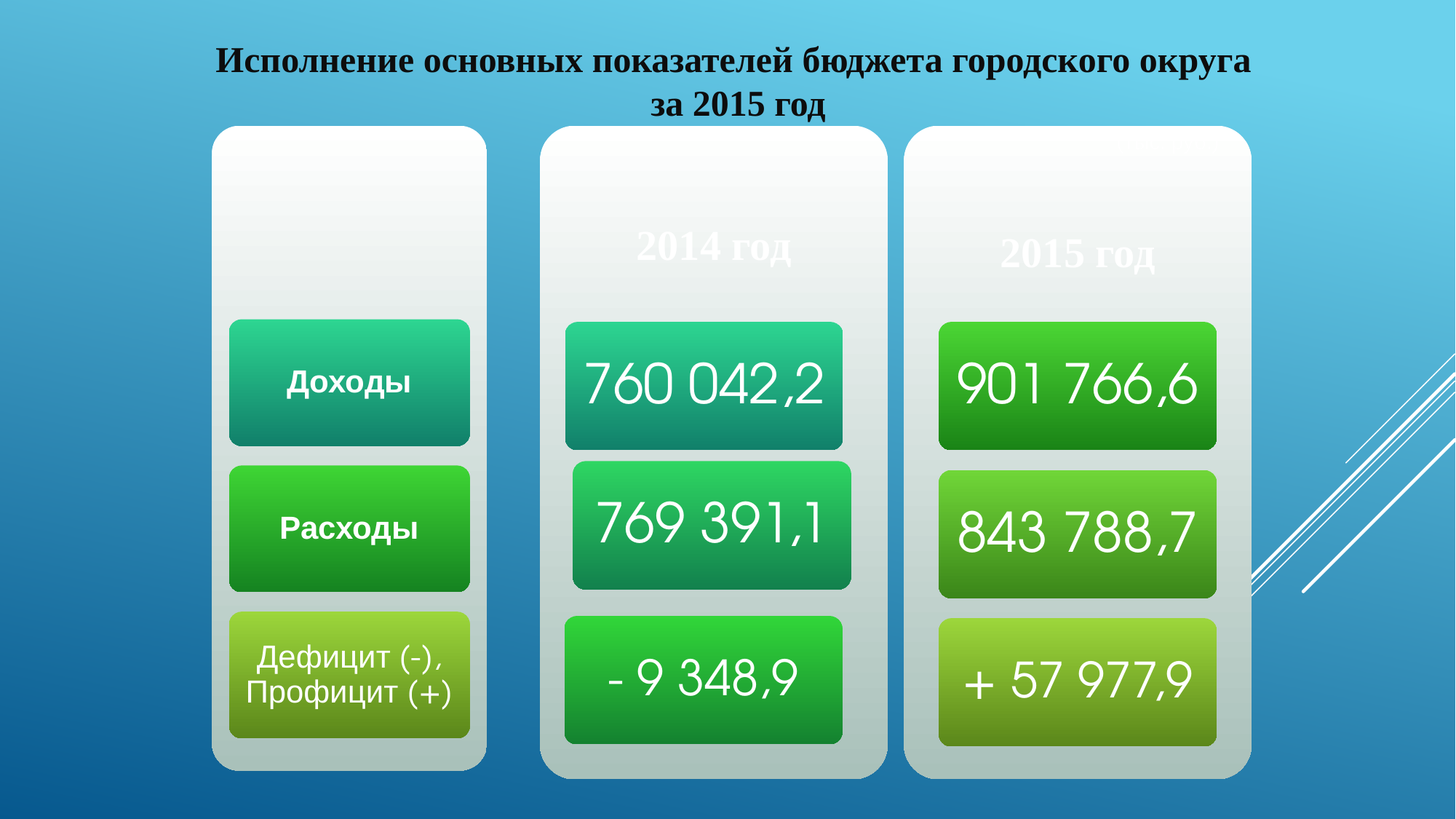

Исполнение основных показателей бюджета городского округа
 за 2015 год
(тыс. руб.)

Доходы
Расходы
Дефицит (-),
Профицит (+)
2014 год
760 042,2
769 391,1
- 9 348,9

2015 год
901 766,6
843 788,7
+ 57 977,9